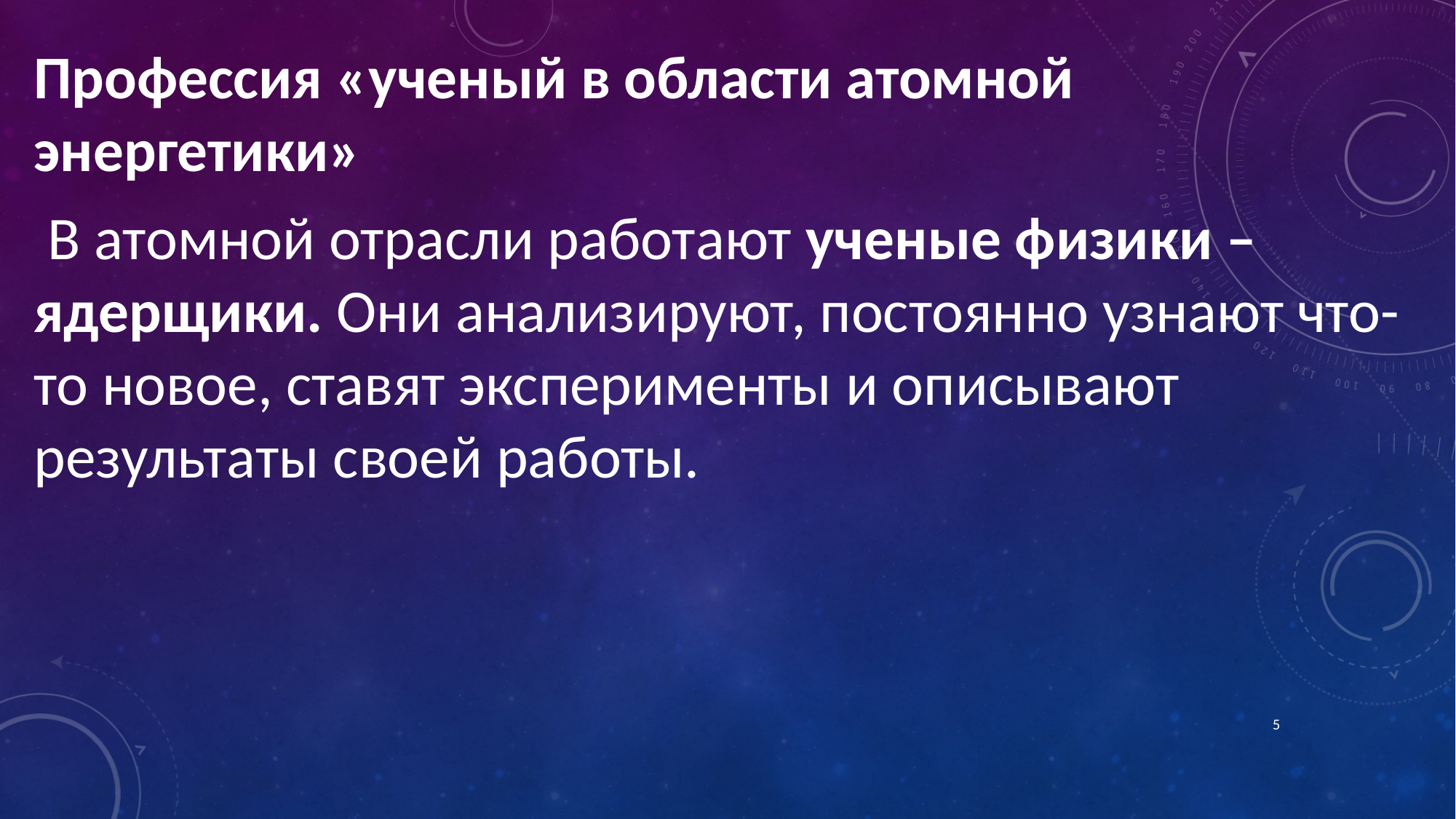

Профессия «ученый в области атомной энергетики»
 В атомной отрасли работают ученые физики –ядерщики. Они анализируют, постоянно узнают что-то новое, ставят эксперименты и описывают результаты своей работы.
5